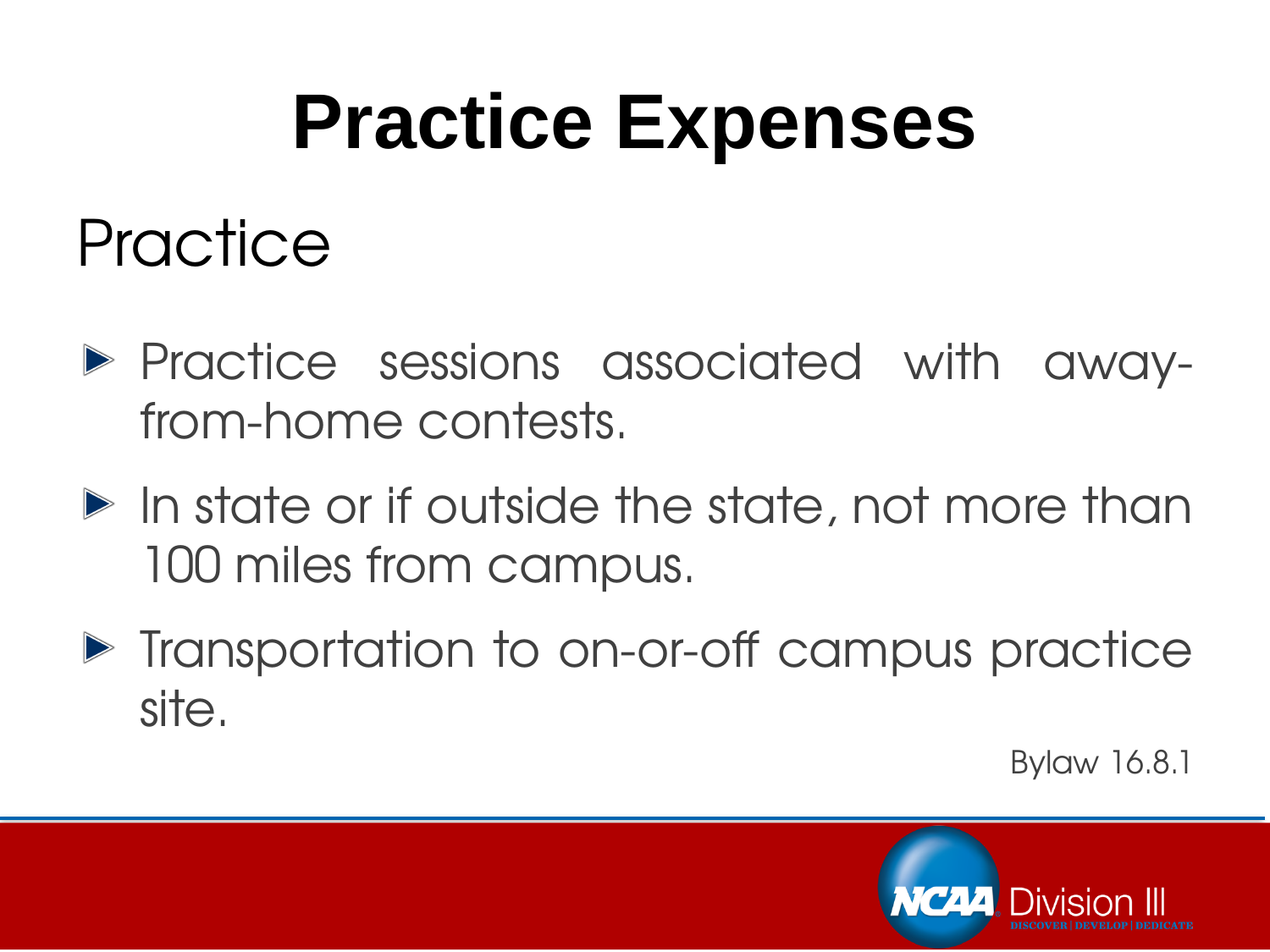

# Practice Expenses
Practice

Practice sessions associated with away-from-home contests.

In state or if outside the state, not more than 100 miles from campus.

Transportation to on-or-off campus practice site.
Bylaw 16.8.1